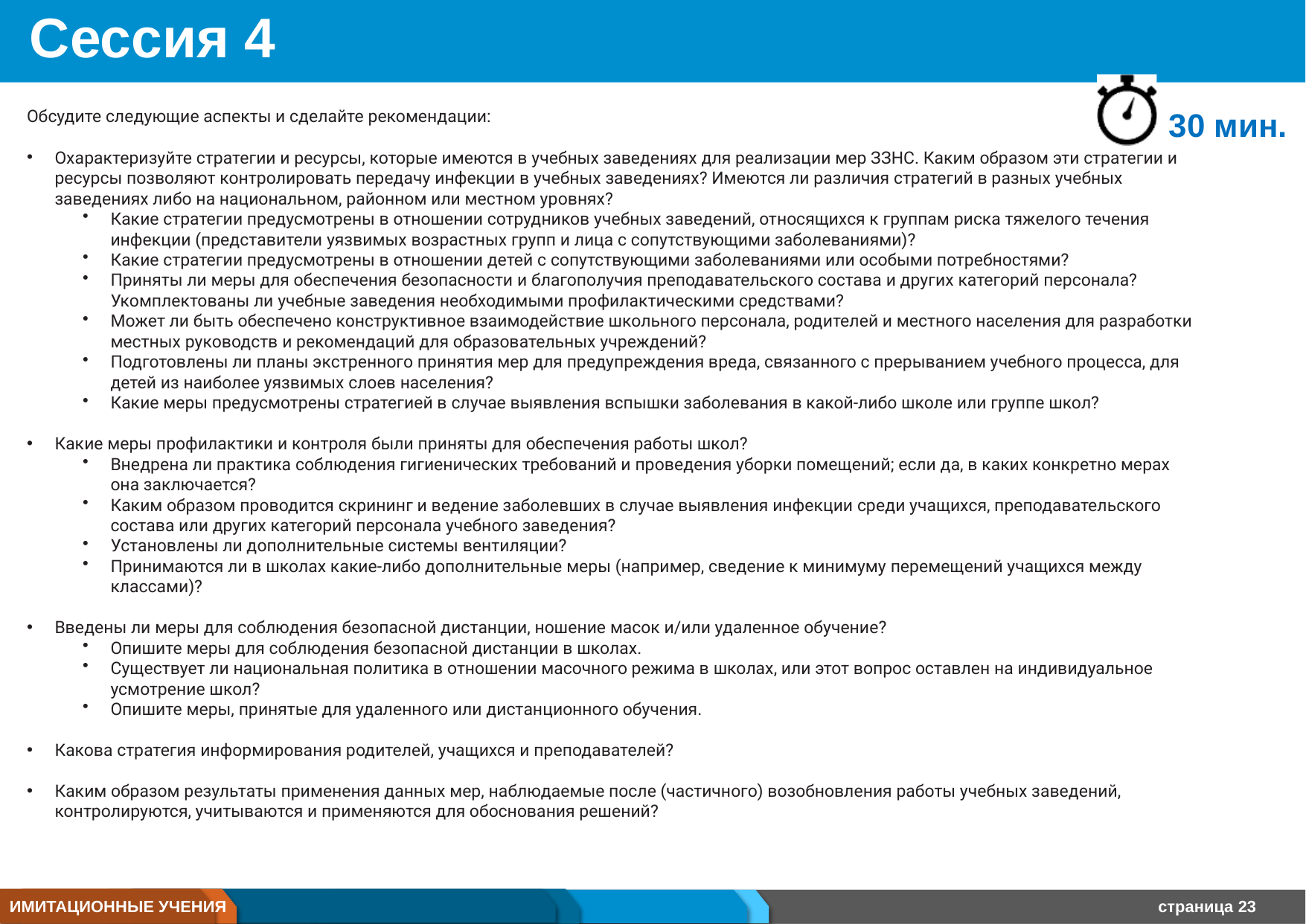

#
Сессия 4

Обсудите следующие аспекты и сделайте рекомендации:

Охарактеризуйте стратегии и ресурсы, которые имеются в учебных заведениях для реализации мер ЗЗНС. Каким образом эти стратегии и ресурсы позволяют контролировать передачу инфекции в учебных заведениях? Имеются ли различия стратегий в разных учебных заведениях либо на национальном, районном или местном уровнях?
Какие стратегии предусмотрены в отношении сотрудников учебных заведений, относящихся к группам риска тяжелого течения инфекции (представители уязвимых возрастных групп и лица с сопутствующими заболеваниями)?
Какие стратегии предусмотрены в отношении детей с сопутствующими заболеваниями или особыми потребностями?
Приняты ли меры для обеспечения безопасности и благополучия преподавательского состава и других категорий персонала? Укомплектованы ли учебные заведения необходимыми профилактическими средствами?
Может ли быть обеспечено конструктивное взаимодействие школьного персонала, родителей и местного населения для разработки местных руководств и рекомендаций для образовательных учреждений?
Подготовлены ли планы экстренного принятия мер для предупреждения вреда, связанного с прерыванием учебного процесса, для детей из наиболее уязвимых слоев населения?
Какие меры предусмотрены стратегией в случае выявления вспышки заболевания в какой‑либо школе или группе школ?

Какие меры профилактики и контроля были приняты для обеспечения работы школ?
Внедрена ли практика соблюдения гигиенических требований и проведения уборки помещений; если да, в каких конкретно мерах она заключается?
Каким образом проводится скрининг и ведение заболевших в случае выявления инфекции среди учащихся, преподавательского состава или других категорий персонала учебного заведения?
Установлены ли дополнительные системы вентиляции?
Принимаются ли в школах какие-либо дополнительные меры (например, сведение к минимуму перемещений учащихся между классами)?

Введены ли меры для соблюдения безопасной дистанции, ношение масок и/или удаленное обучение?
Опишите меры для соблюдения безопасной дистанции в школах.
Существует ли национальная политика в отношении масочного режима в школах, или этот вопрос оставлен на индивидуальное усмотрение школ?
Опишите меры, принятые для удаленного или дистанционного обучения.

Какова стратегия информирования родителей, учащихся и преподавателей?

Каким образом результаты применения данных мер, наблюдаемые после (частичного) возобновления работы учебных заведений, контролируются, учитываются и применяются для обоснования решений?

30 мин.
COVID-19
20 октября 2020 г.
ИМИТАЦИОННЫЕ УЧЕНИЯ
страница 23